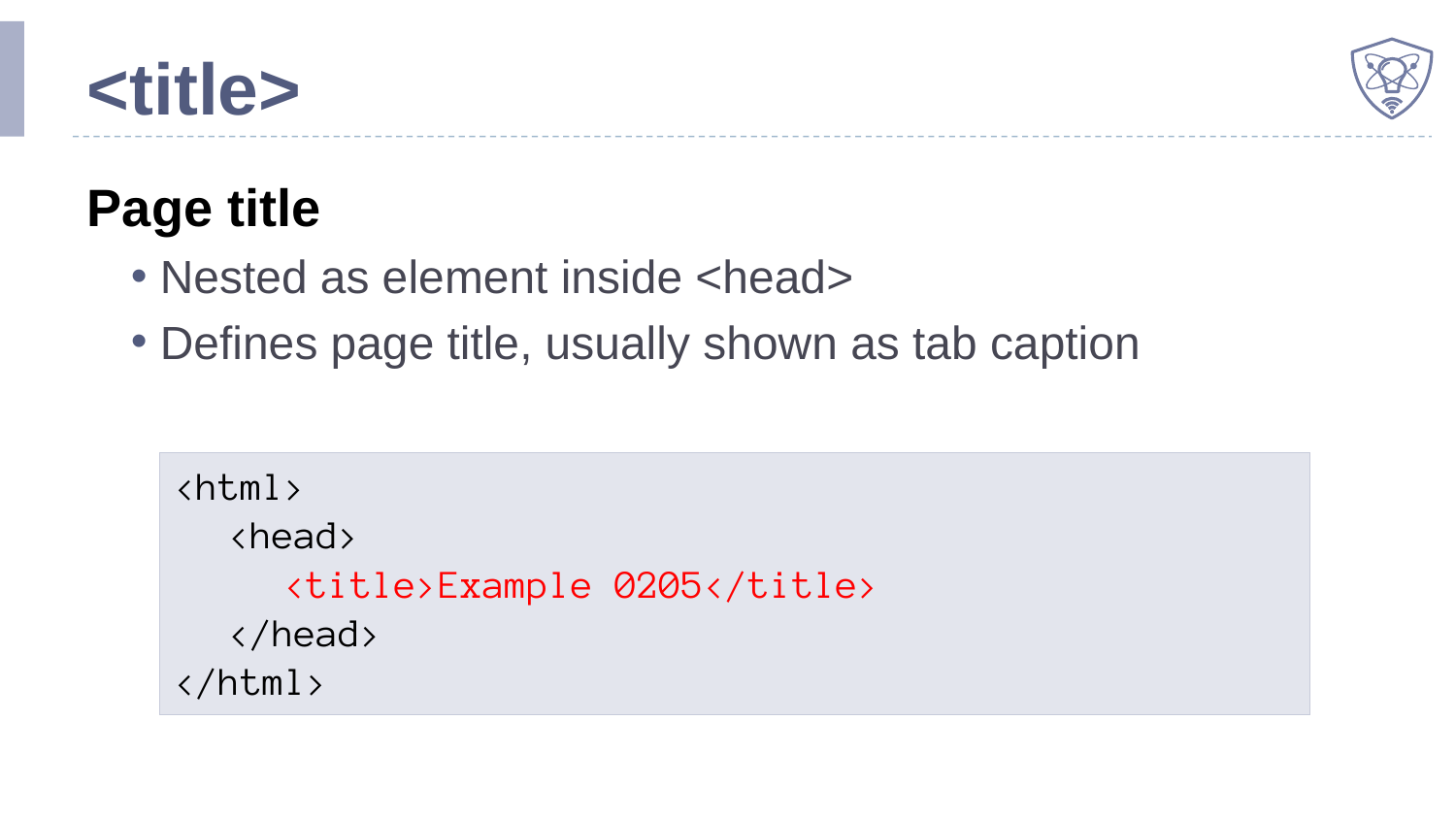

# <title>
Page title
Nested as element inside <head>
Defines page title, usually shown as tab caption
<html>
	<head>
		<title>Example 0205</title>
	</head>
</html>